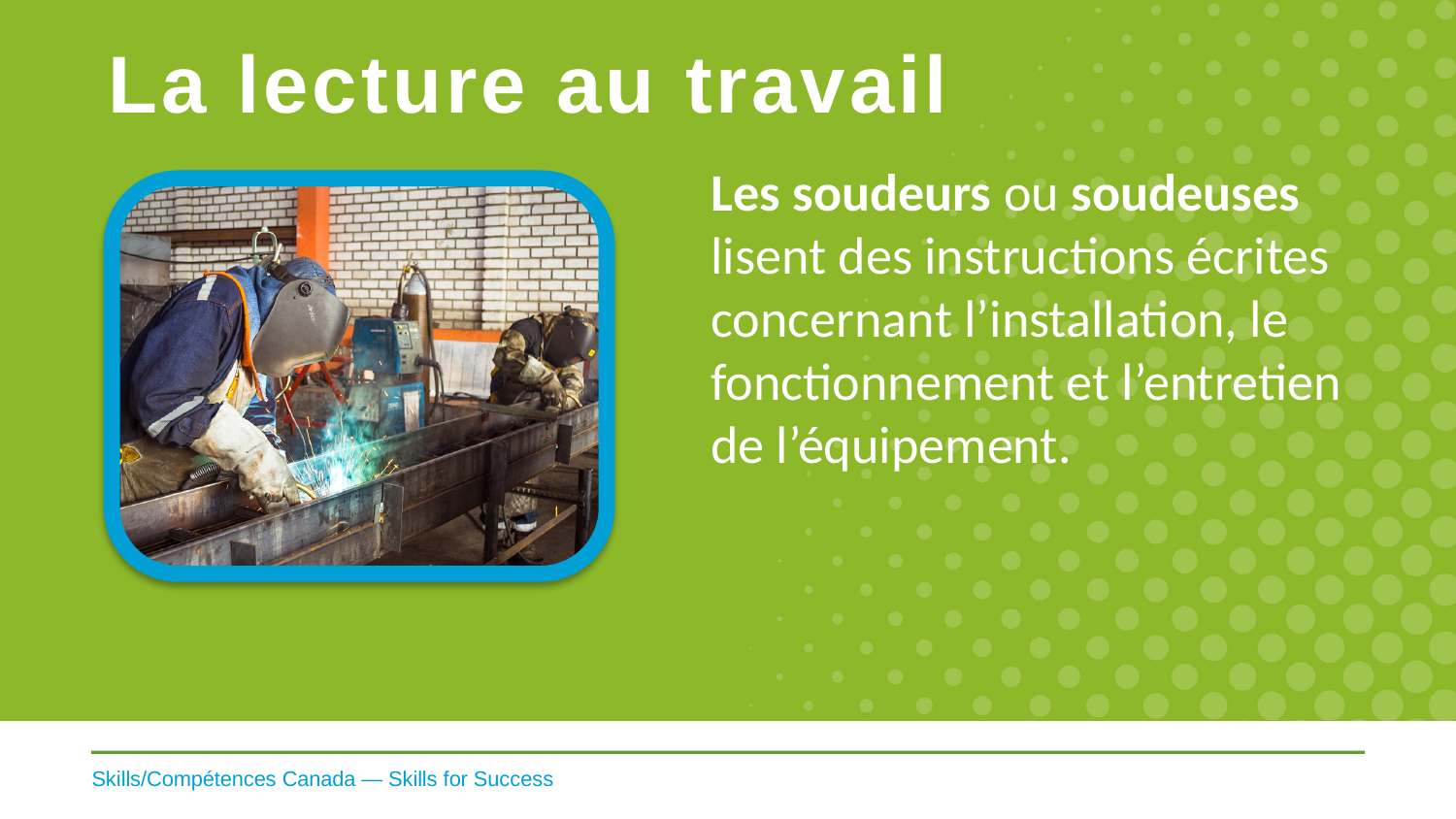

# La lecture au travail
Les soudeurs ou soudeuses lisent des instructions écrites concernant l’installation, le fonctionnement et l’entretien de l’équipement.